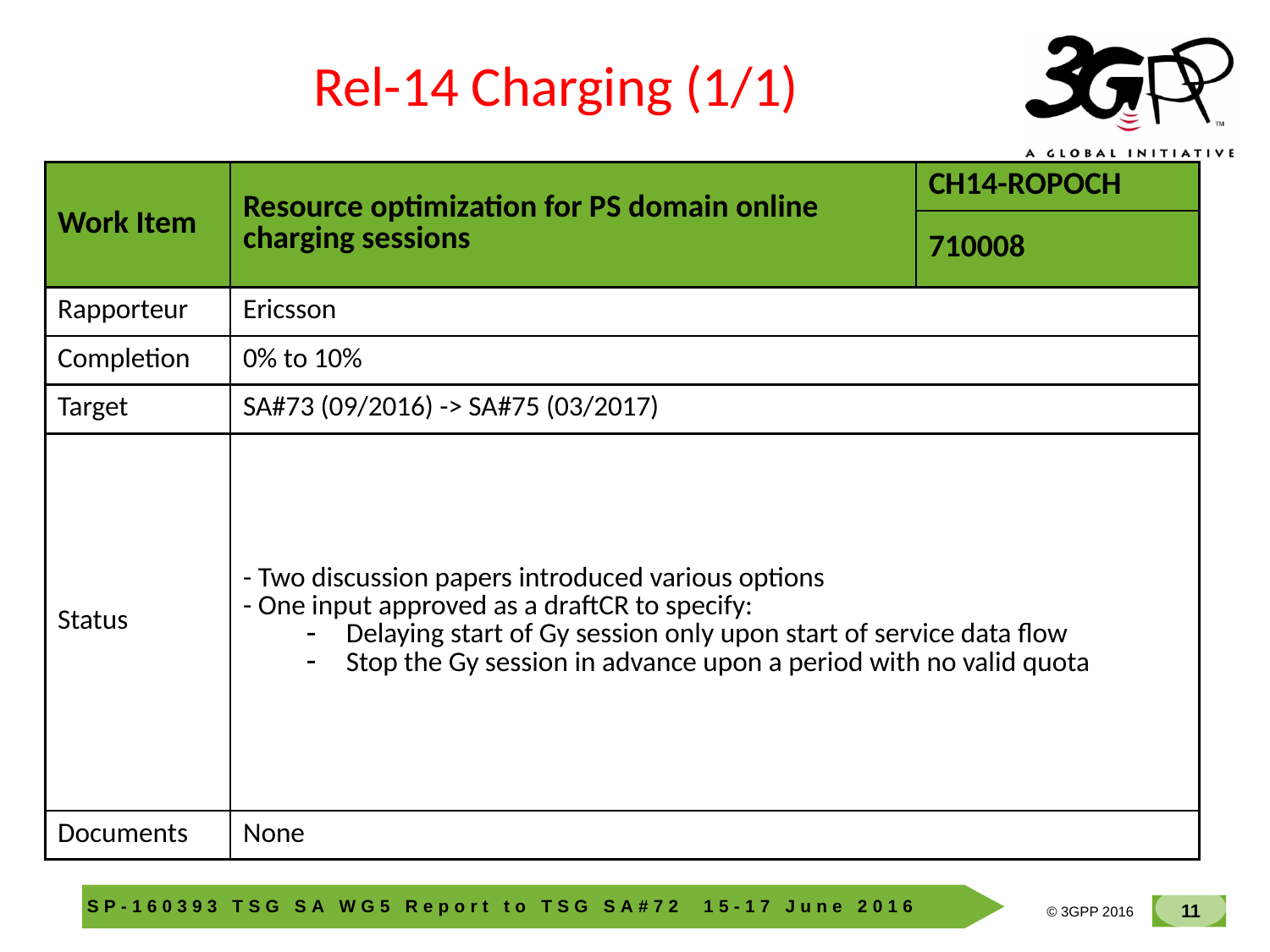

Rel-14 Charging (1/1)
| Work Item | Resource optimization for PS domain online charging sessions | CH14-ROPOCH |
| --- | --- | --- |
|  |  | 710008 |
| Rapporteur | Ericsson |  |
| Completion | 0% to 10% |  |
| Target | SA#73 (09/2016) -> SA#75 (03/2017) |  |
| Status | - Two discussion papers introduced various options - One input approved as a draftCR to specify: Delaying start of Gy session only upon start of service data flow Stop the Gy session in advance upon a period with no valid quota |  |
| Documents | None |  |